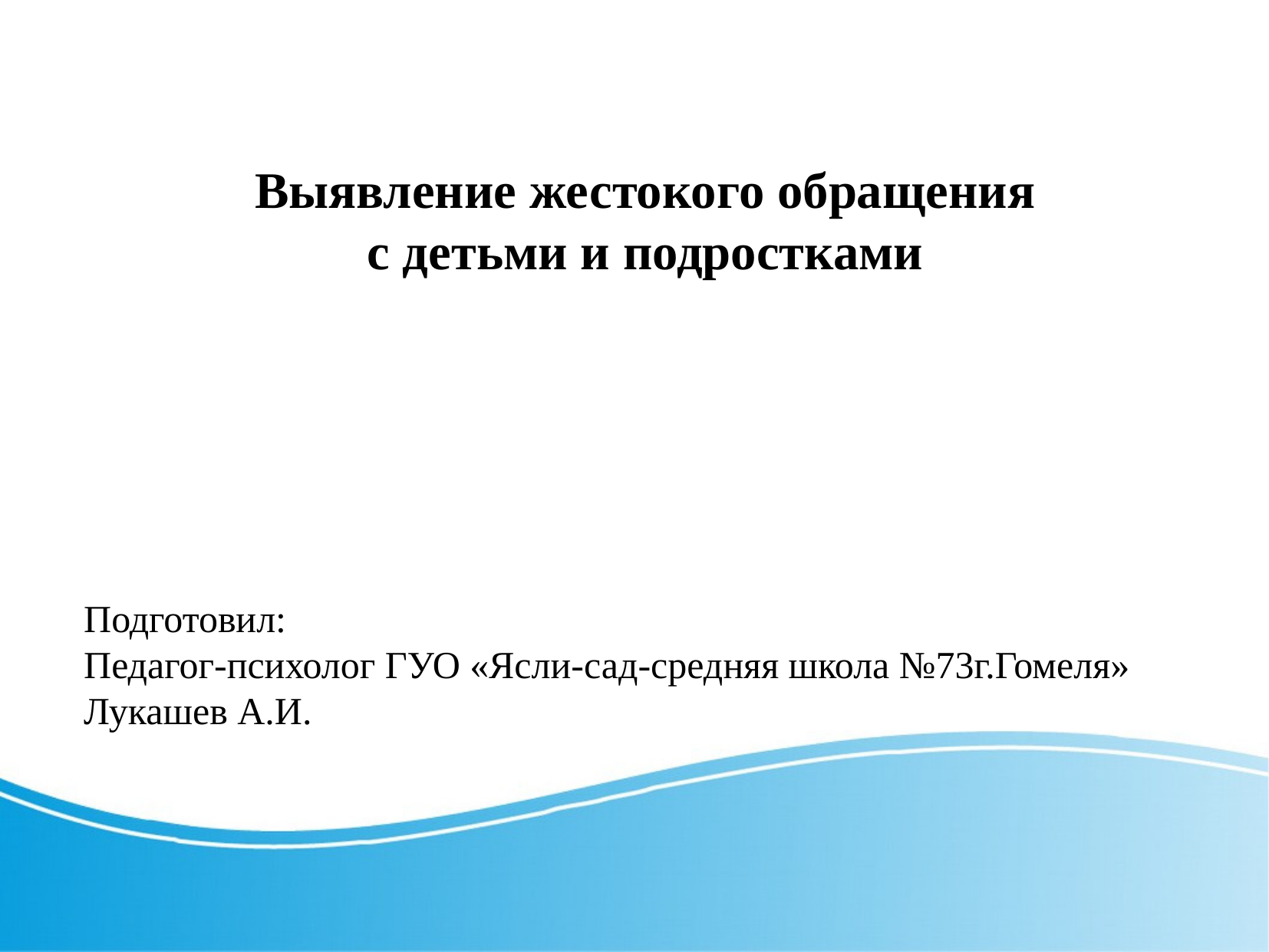

Выявление жестокого обращения
с детьми и подростками

Подготовил:
Педагог-психолог ГУО «Ясли-сад-средняя школа №73г.Гомеля»
Лукашев А.И.